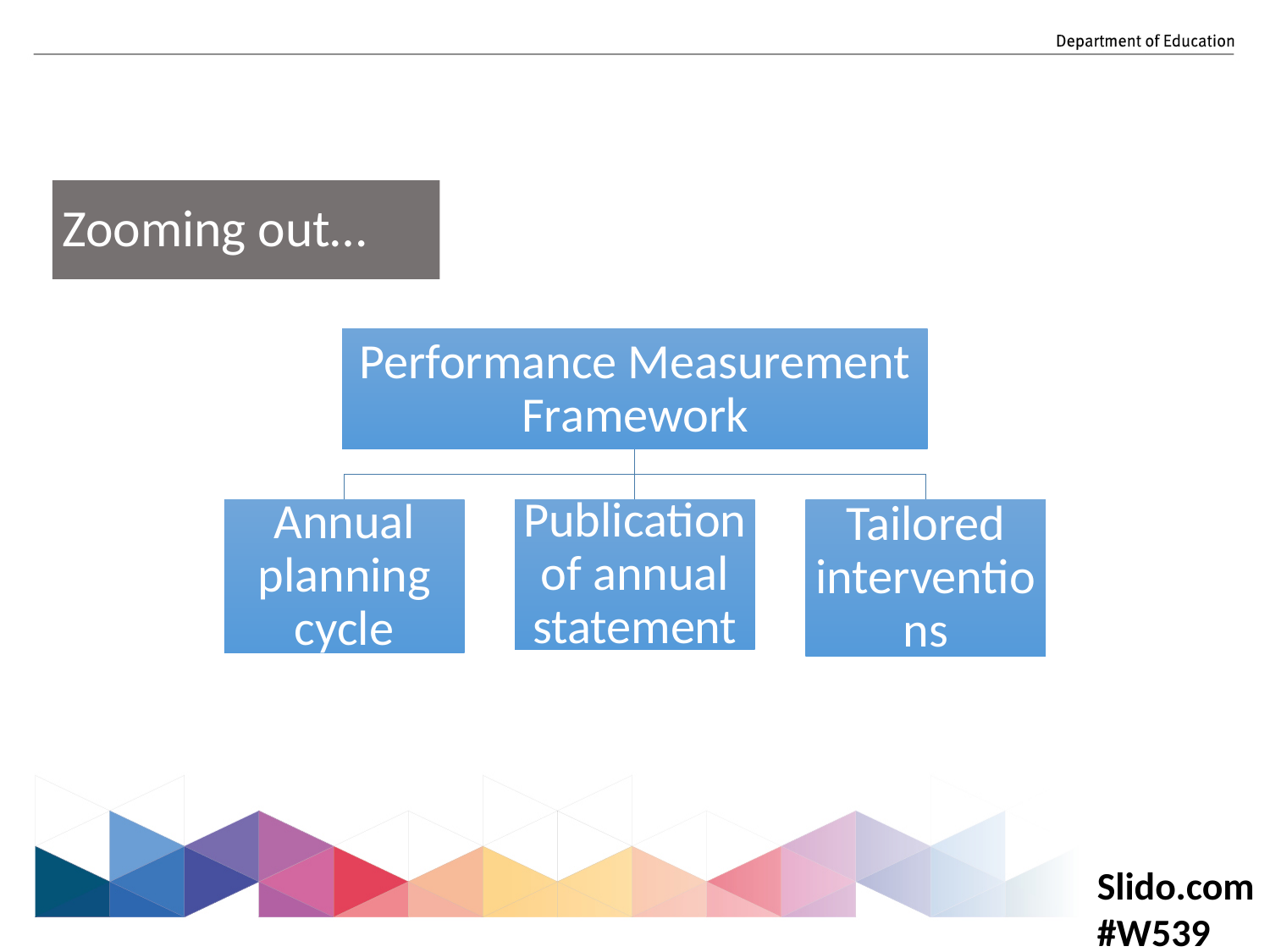

Zooming out…
Performance Measurement Framework
Annual planning cycle
Publication of annual statement
Tailored interventions
Slido.com #W539